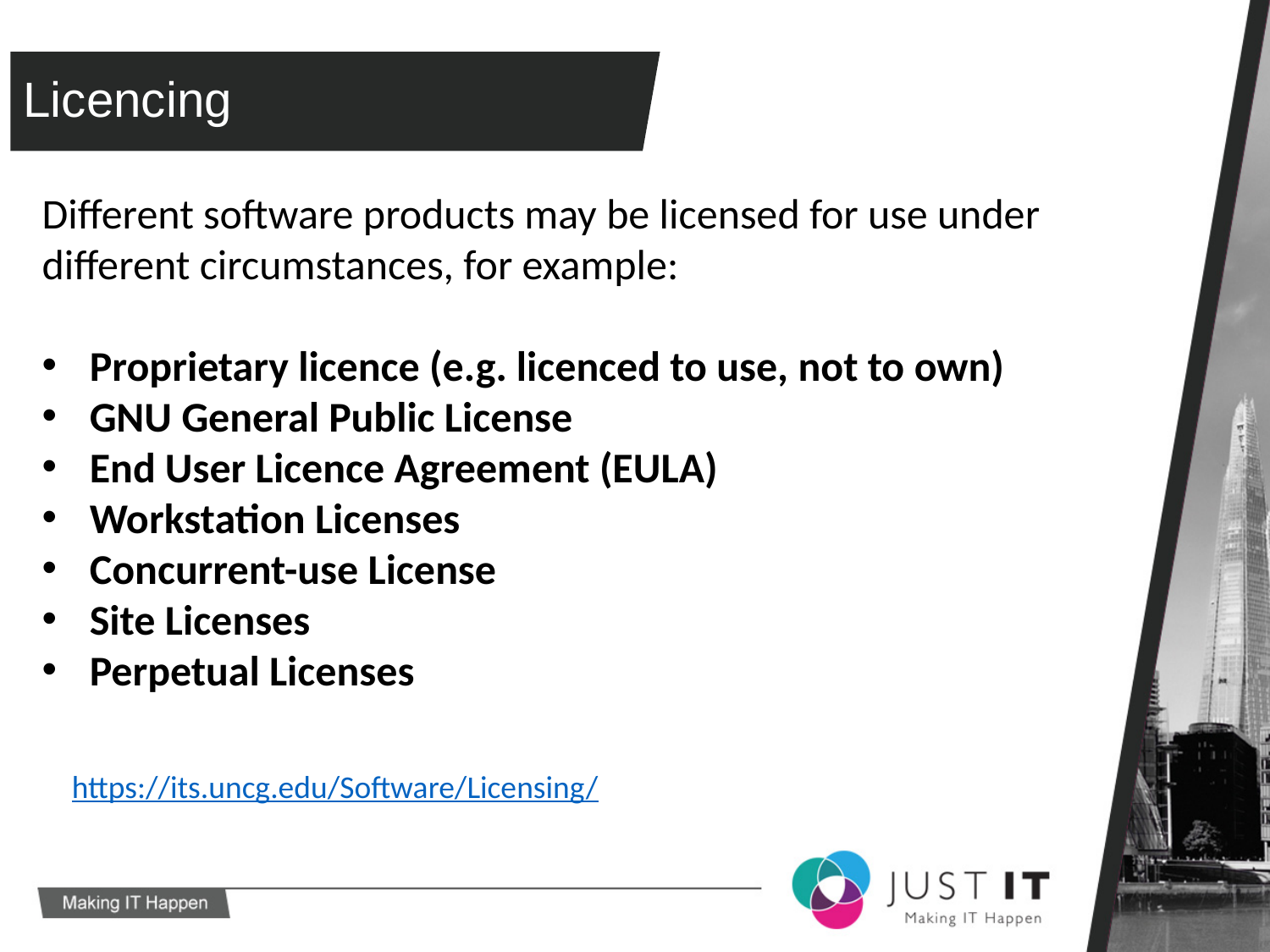

# Licencing

Different software products may be licensed for use under different circumstances, for example:

Proprietary licence (e.g. licenced to use, not to own)
GNU General Public License
End User Licence Agreement (EULA)
Workstation Licenses
Concurrent-use License
Site Licenses
Perpetual Licenses

https://its.uncg.edu/Software/Licensing/